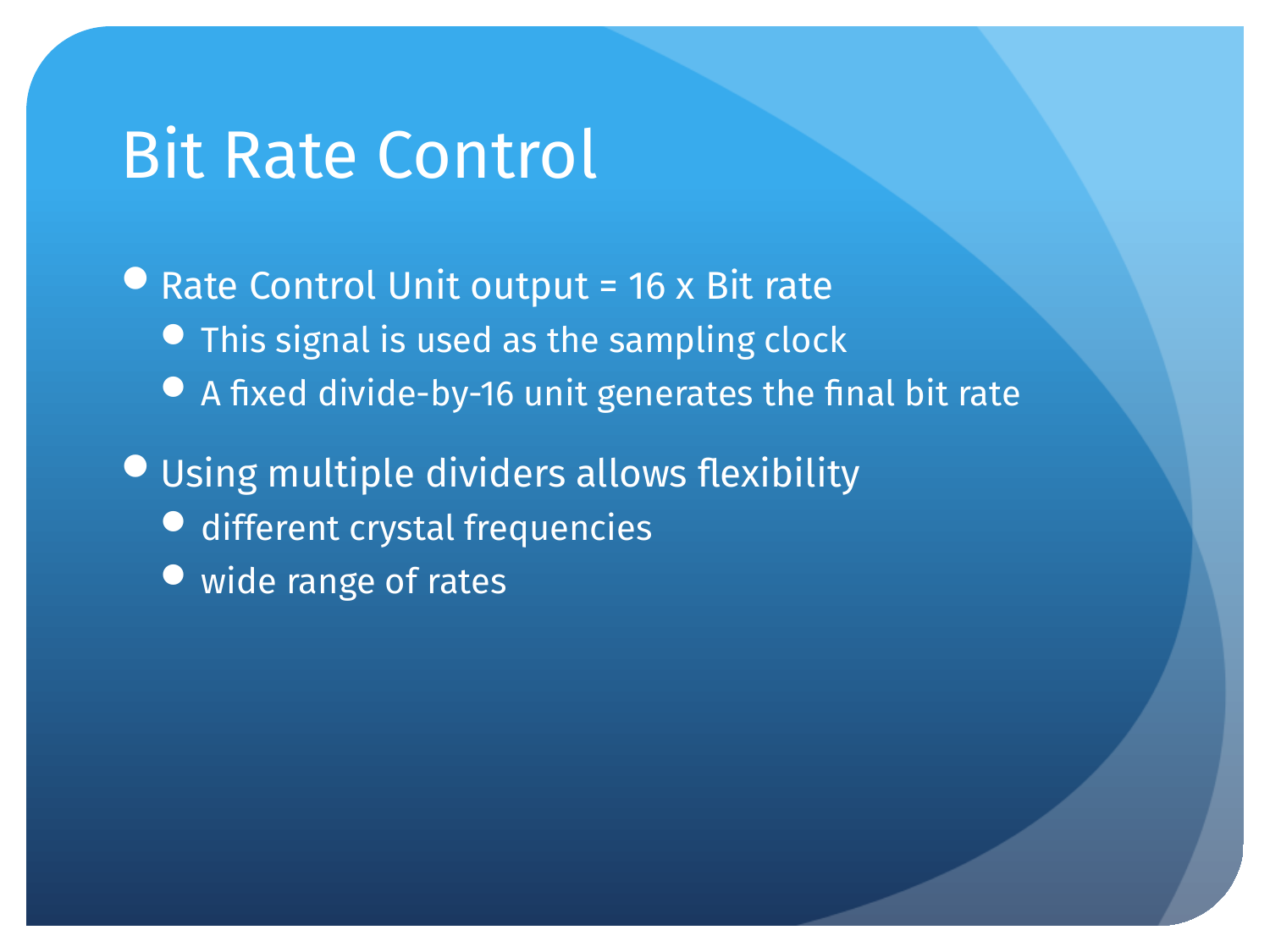

# Bit Rate Control
Rate Control Unit output = 16 x Bit rate
This signal is used as the sampling clock
A fixed divide-by-16 unit generates the final bit rate
Using multiple dividers allows flexibility
different crystal frequencies
wide range of rates